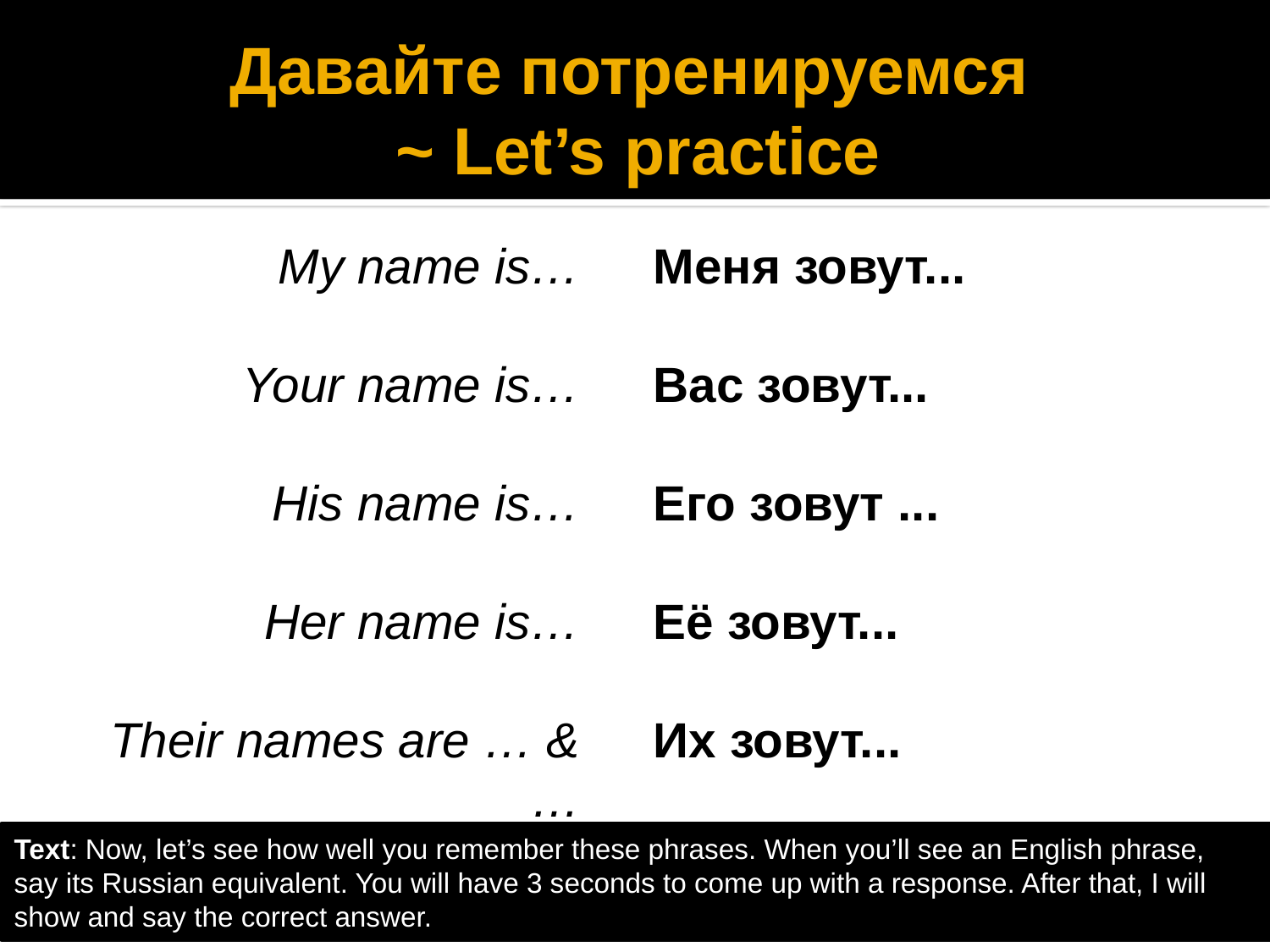

# Давайте потренируемся ~ Let’s practice
My name is…

Your name is…

His name is…

Her name is…

Their names are … & …
Меня зовут...

Вас зовут...

Его зовут ...

Её зовут...

Их зовут...
Text: Now, let’s see how well you remember these phrases. When you’ll see an English phrase, say its Russian equivalent. You will have 3 seconds to come up with a response. After that, I will show and say the correct answer.